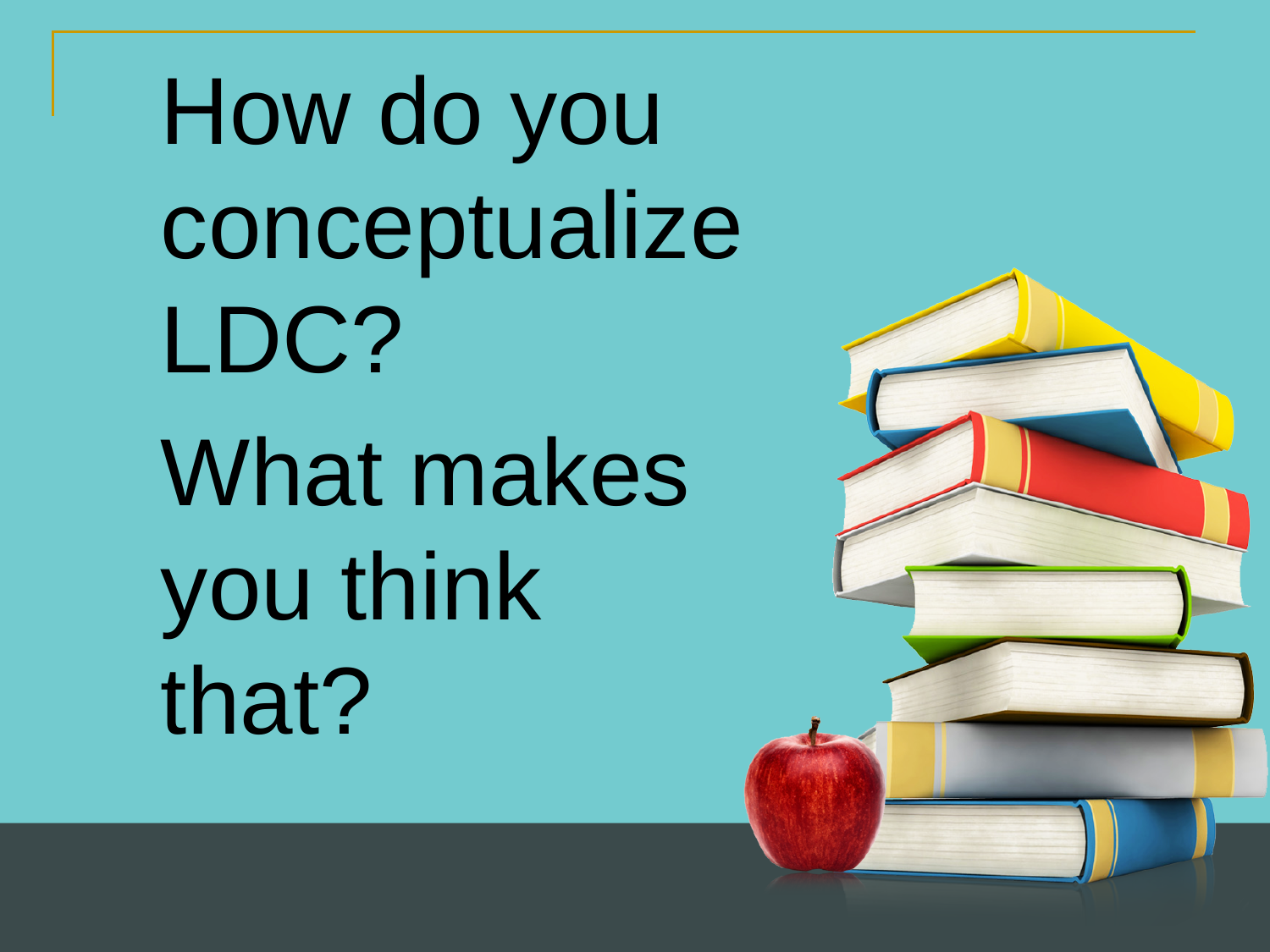

How do you conceptualize LDC?
What makes you think that?